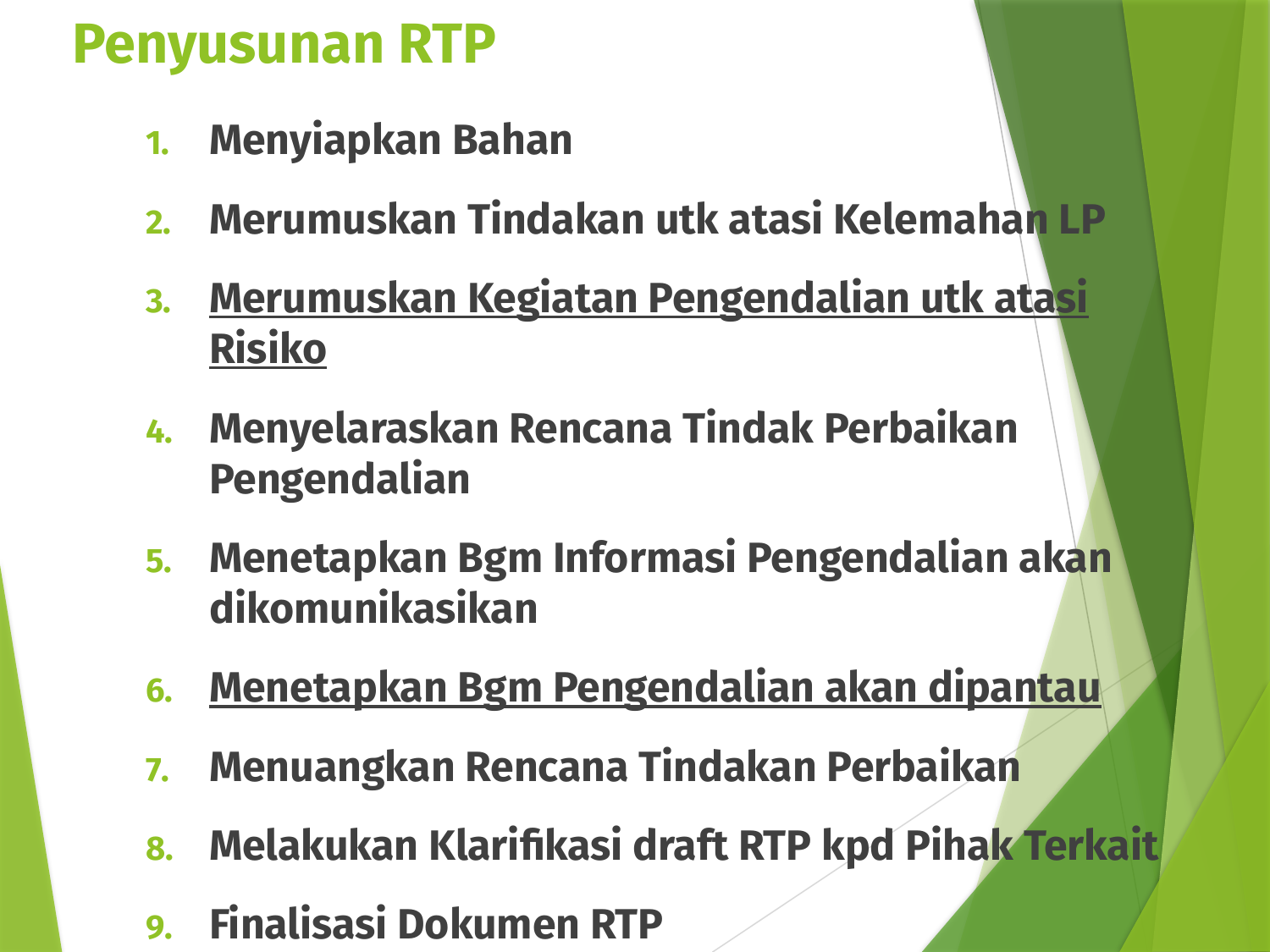

# Penyusunan RTP
Menyiapkan Bahan
Merumuskan Tindakan utk atasi Kelemahan LP
Merumuskan Kegiatan Pengendalian utk atasi Risiko
Menyelaraskan Rencana Tindak Perbaikan Pengendalian
Menetapkan Bgm Informasi Pengendalian akan dikomunikasikan
Menetapkan Bgm Pengendalian akan dipantau
Menuangkan Rencana Tindakan Perbaikan
Melakukan Klarifikasi draft RTP kpd Pihak Terkait
Finalisasi Dokumen RTP